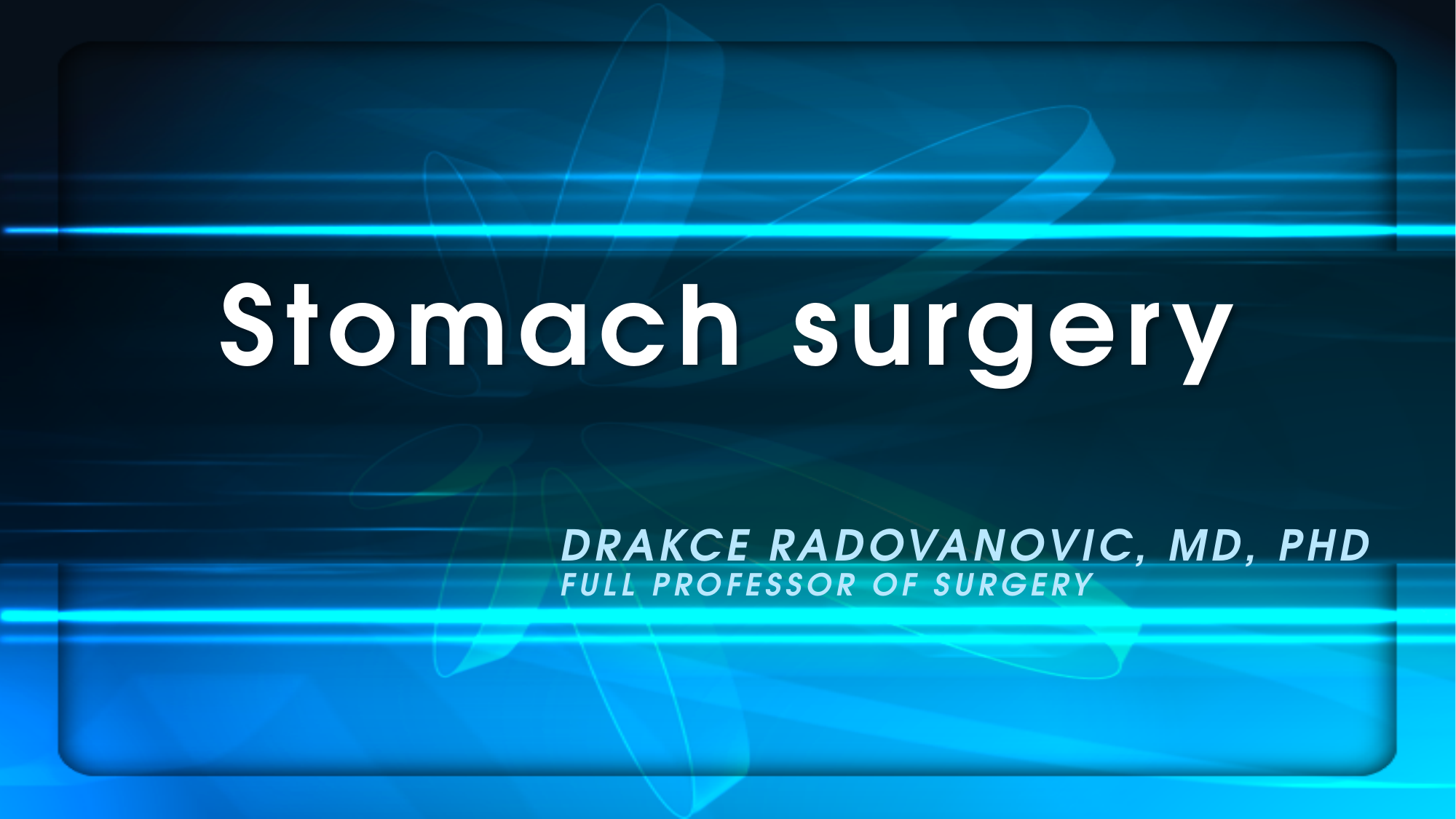

# Stomach surgery
Drakce radovanovic, MD, PhD
Full professor of surgery